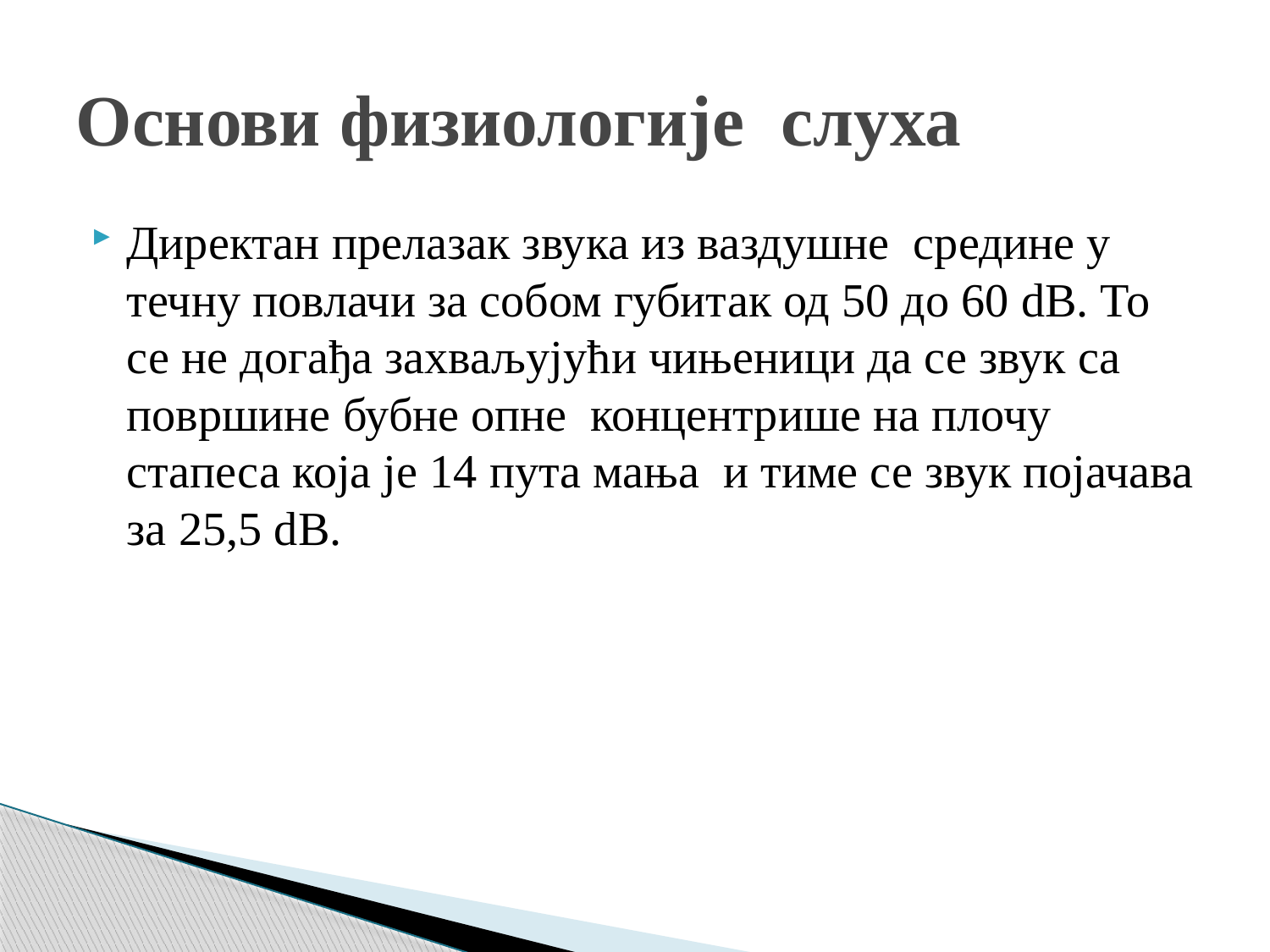

# Основи физиологије  слуха
Директан прелазак звука из ваздушне  средине у течну повлачи за собом губитак од 50 до 60 dB. То се не догађа захваљујући чињеници да се звук са површине бубне опне  концентрише на плочу стапеса која је 14 пута мања  и тиме се звук појачава за 25,5 dB.